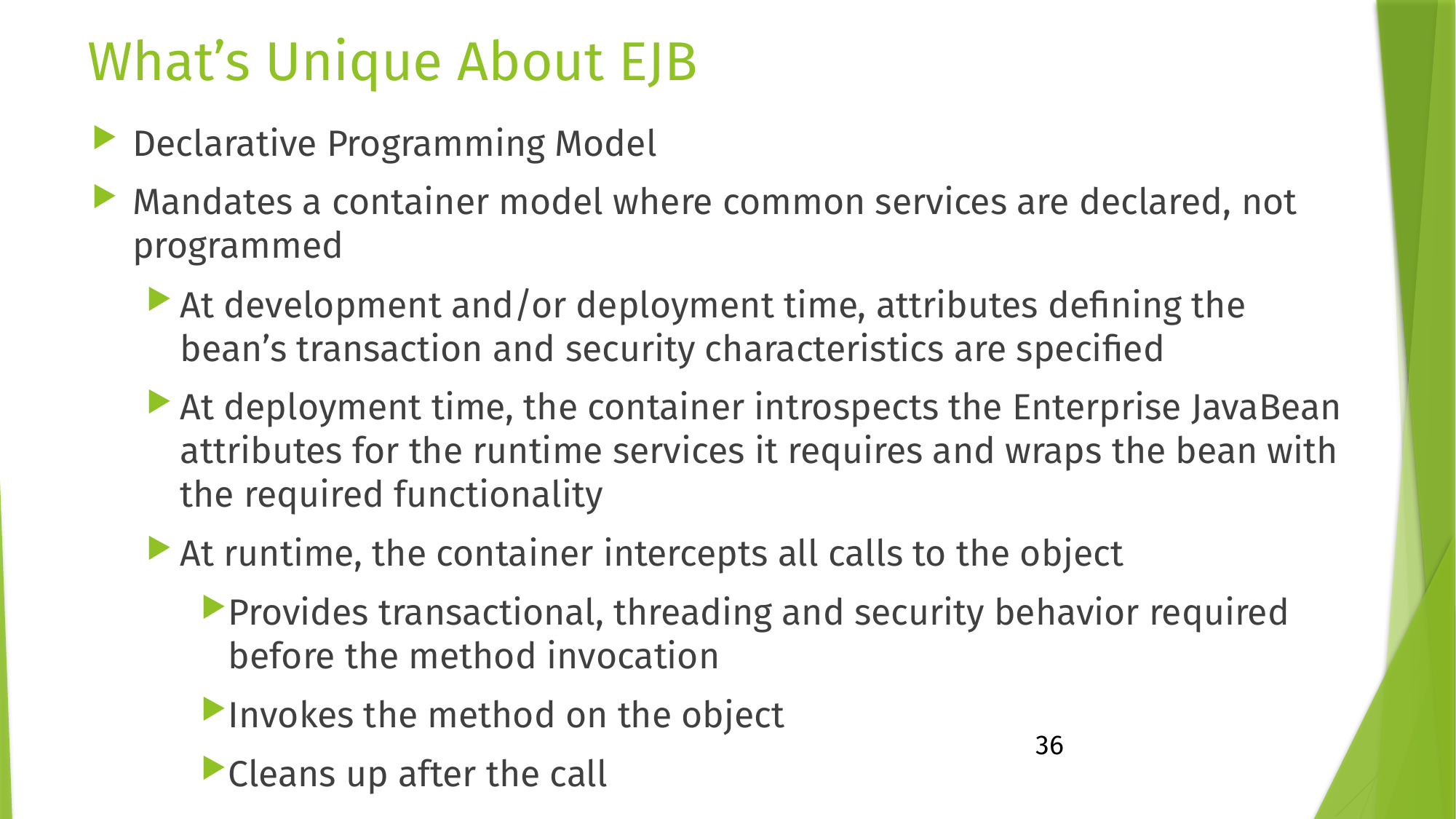

# What’s Unique About EJB
Declarative Programming Model
Mandates a container model where common services are declared, not programmed
At development and/or deployment time, attributes defining the bean’s transaction and security characteristics are specified
At deployment time, the container introspects the Enterprise JavaBean attributes for the runtime services it requires and wraps the bean with the required functionality
At runtime, the container intercepts all calls to the object
Provides transactional, threading and security behavior required before the method invocation
Invokes the method on the object
Cleans up after the call
36